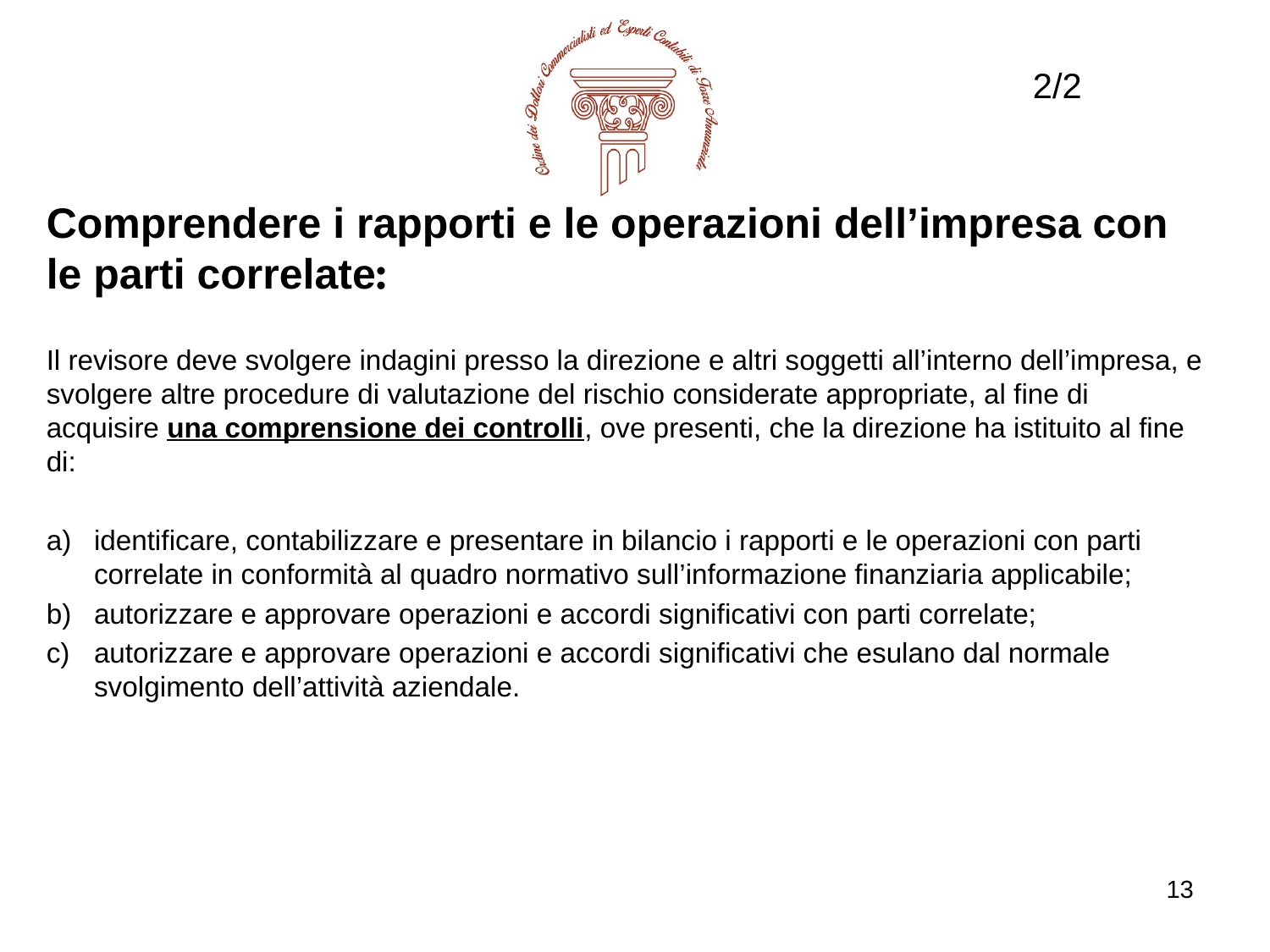

2/2
Comprendere i rapporti e le operazioni dell’impresa con le parti correlate:

Il revisore deve svolgere indagini presso la direzione e altri soggetti all’interno dell’impresa, e svolgere altre procedure di valutazione del rischio considerate appropriate, al fine di acquisire una comprensione dei controlli, ove presenti, che la direzione ha istituito al fine di:

identificare, contabilizzare e presentare in bilancio i rapporti e le operazioni con parti correlate in conformità al quadro normativo sull’informazione finanziaria applicabile;
autorizzare e approvare operazioni e accordi significativi con parti correlate;
autorizzare e approvare operazioni e accordi significativi che esulano dal normale svolgimento dell’attività aziendale.

13